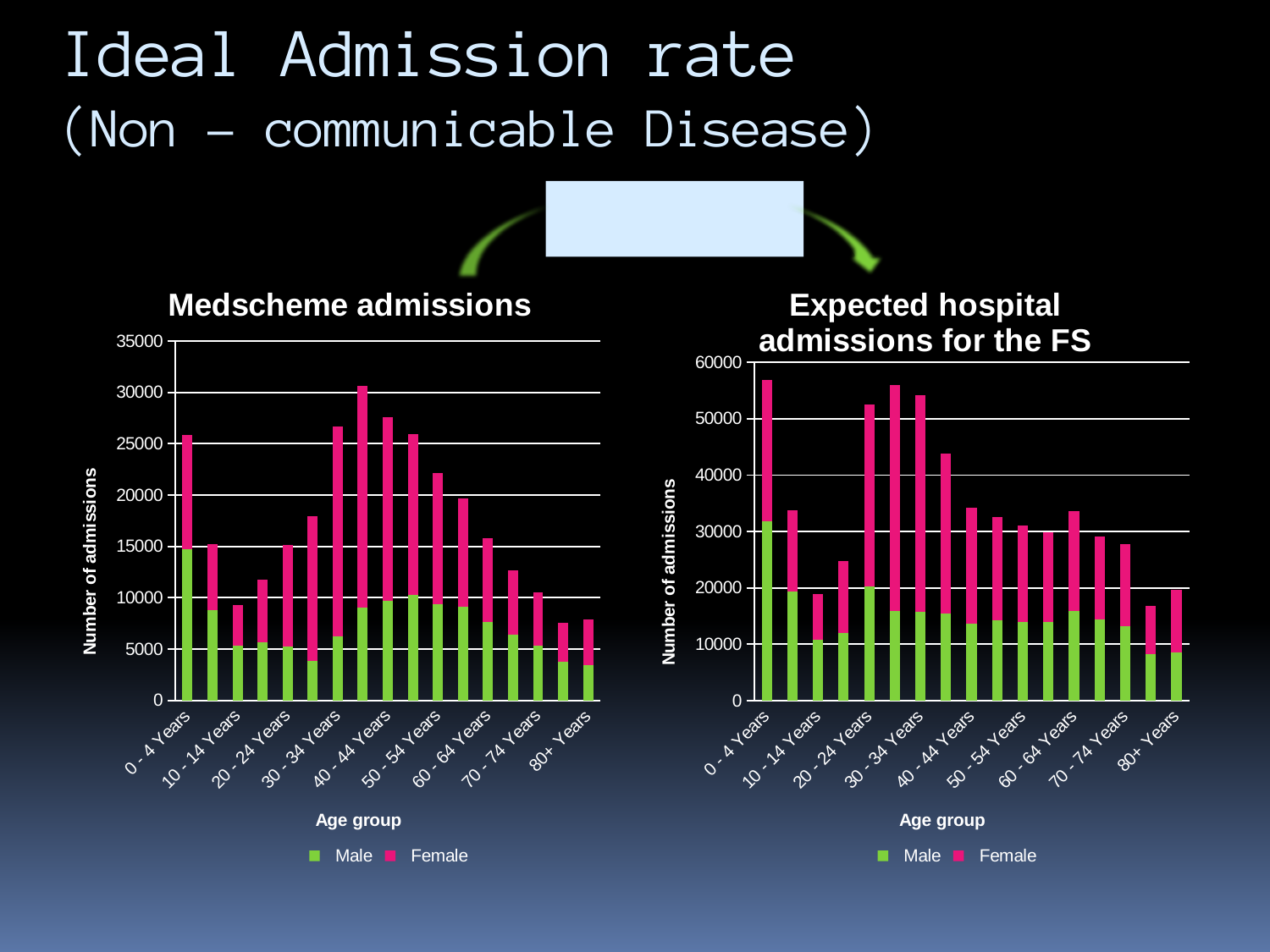

# Ideal Admission rate         (Non - communicable Disease)
Admissions per 1000 population superimposed on the FS population

### Chart: Medscheme admissions

| Category |   Male |   Female |
|---|---|---|
| 0 - 4 Years | 14704.0 | 11175.0 |
| 5 - 9 Years | 8799.0 | 6407.0 |
| 10 - 14 Years | 5345.0 | 3933.0 |
| 15 - 19 Years | 5635.0 | 6105.0 |
| 20 - 24 Years | 5261.0 | 9873.0 |
| 25 - 29 Years | 3875.0 | 14033.0 |
| 30 - 34 Years | 6201.0 | 20514.0 |
| 35 - 39 Years | 9008.0 | 21595.0 |
| 40 - 44 Years | 9688.0 | 17920.0 |
| 45 - 49 Years | 10264.0 | 15701.0 |
| 50 - 54 Years | 9393.0 | 12718.0 |
| 55 - 59 Years | 9095.0 | 10564.0 |
| 60 - 64 Years | 7618.0 | 8217.0 |
| 65 - 69 Years | 6373.0 | 6297.0 |
| 70 - 74 Years | 5305.0 | 5204.0 |
| 75 - 79 Years | 3764.0 | 3761.0 |
| 80+ Years | 3429.0 | 4456.0 |

### Chart: Expected hospital admissions for the FS

| Category |   Male |   Female |
|---|---|---|
| 0 - 4 Years | 31897.626681489714 | 25013.808139534885 |
| 5 - 9 Years | 19336.354770791462 | 14422.737606583381 |
| 10 - 14 Years | 10757.995663173067 | 8087.598989702739 |
| 15 - 19 Years | 11971.247802508906 | 12774.918731461785 |
| 20 - 24 Years | 20287.348479158845 | 32251.8 |
| 25 - 29 Years | 15922.467473735473 | 40033.766037735826 |
| 30 - 34 Years | 15695.547318650037 | 38544.765524754876 |
| 35 - 39 Years | 15471.721344943962 | 28412.304281828157 |
| 40 - 44 Years | 13638.250728863 | 20620.2998090484 |
| 45 - 49 Years | 14233.235490552526 | 18360.575563896964 |
| 50 - 54 Years | 14031.199678771714 | 17043.821117341082 |
| 55 - 59 Years | 13920.58868307536 | 15924.914671500906 |
| 60 - 64 Years | 15879.244554233148 | 17755.292230785253 |
| 65 - 69 Years | 14420.591305881315 | 14756.060085836914 |
| 70 - 74 Years | 13270.23323615168 | 14459.53997861471 |
| 75 - 79 Years | 8270.0356305672 | 8494.92277992278 |
| 80+ Years | 8567.54479768786 | 11066.661666666667 |